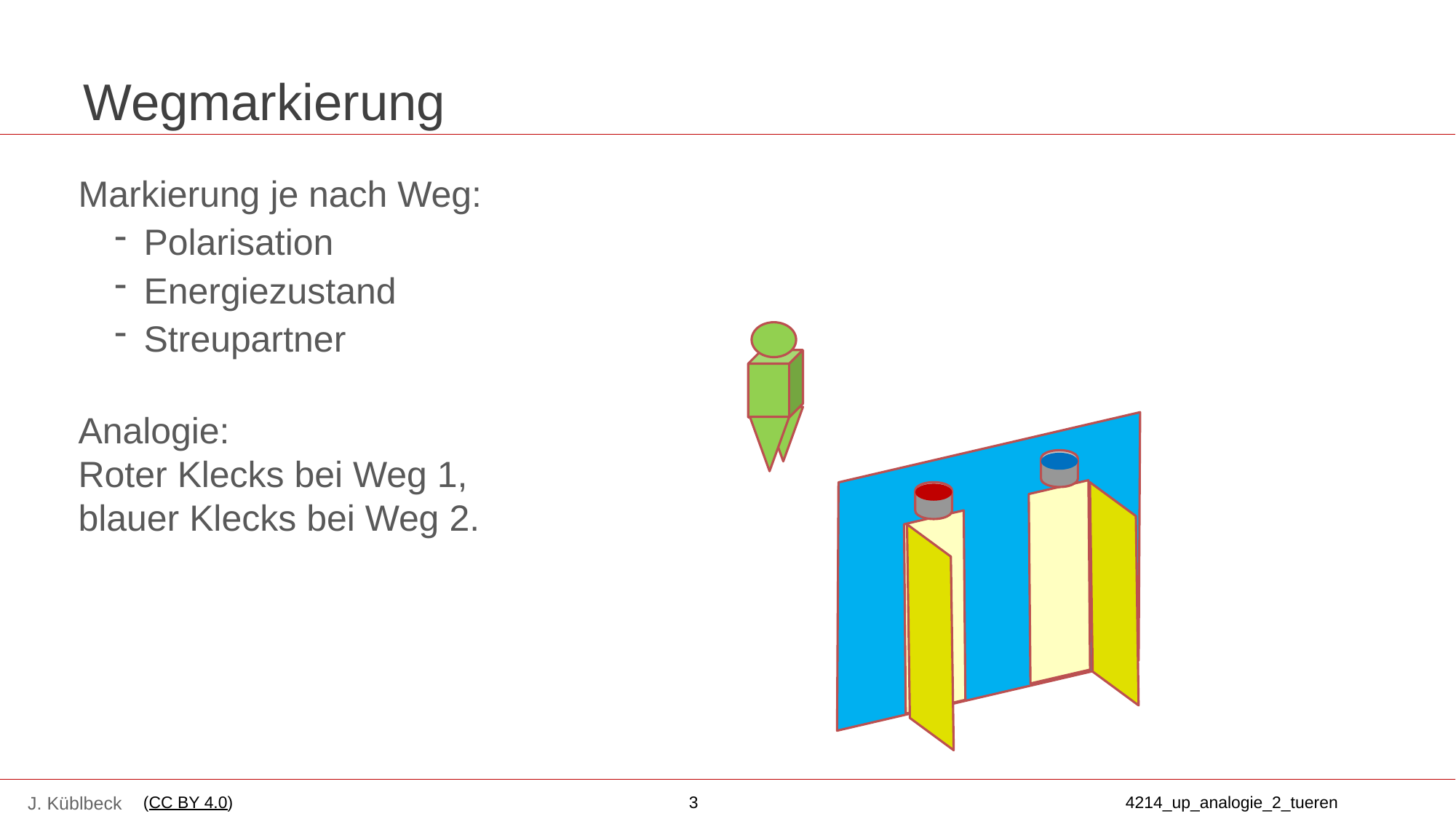

# Wegmarkierung
Markierung je nach Weg:
Polarisation
Energiezustand
Streupartner
Analogie:
Roter Klecks bei Weg 1,
blauer Klecks bei Weg 2.